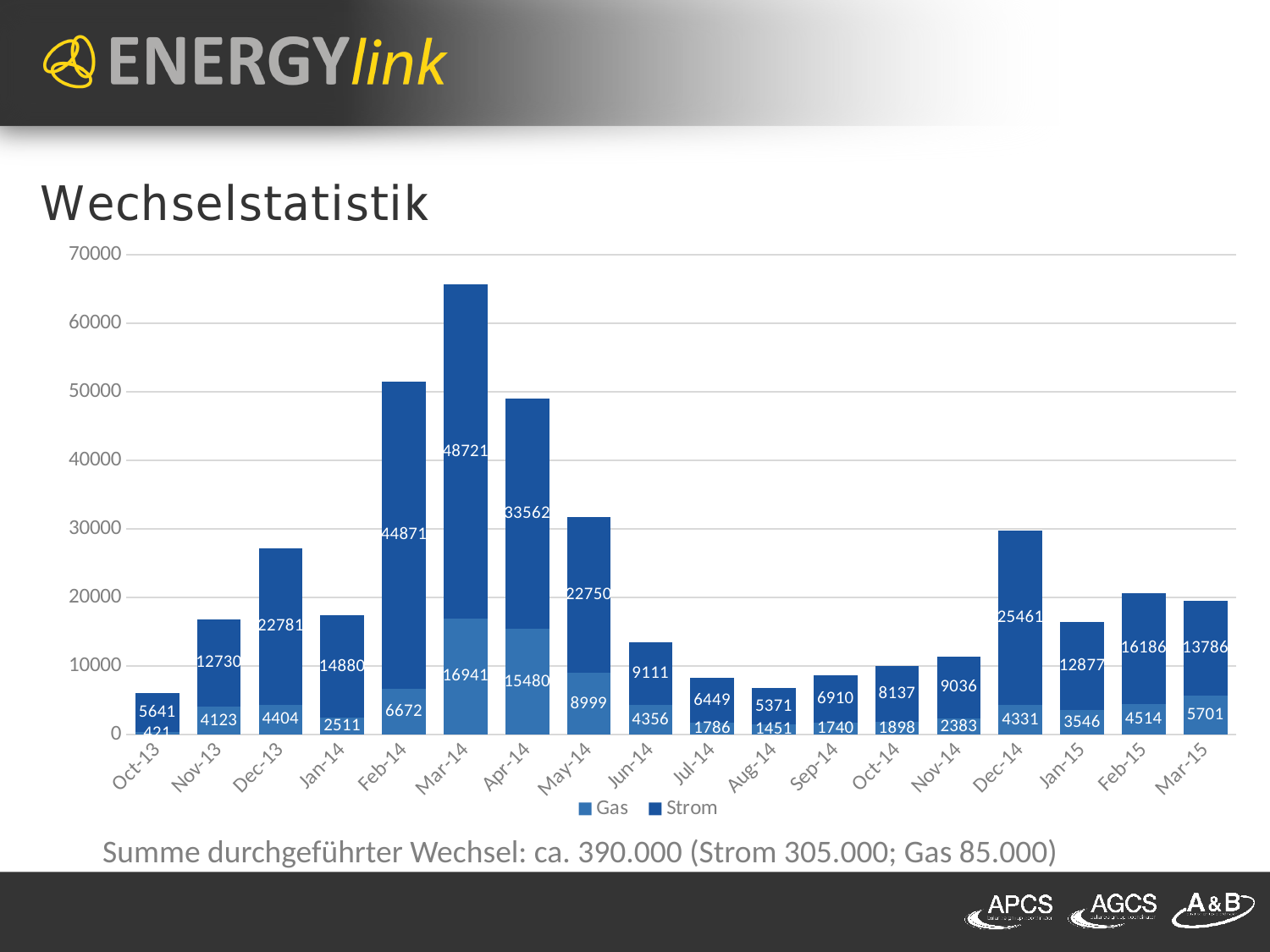

# Wechselstatistik

### Chart

| Category | Gas | Strom |
|---|---|---|
| 41548 | 421.0 | 5641.0 |
| 41579 | 4123.0 | 12730.0 |
| 41609 | 4404.0 | 22781.0 |
| 41640 | 2511.0 | 14880.0 |
| 41671 | 6672.0 | 44871.0 |
| 41699 | 16941.0 | 48721.0 |
| 41730 | 15480.0 | 33562.0 |
| 41760 | 8999.0 | 22750.0 |
| 41791 | 4356.0 | 9111.0 |
| 41821 | 1786.0 | 6449.0 |
| 41852 | 1451.0 | 5371.0 |
| 41883 | 1740.0 | 6910.0 |
| 41913 | 1898.0 | 8137.0 |
| 41944 | 2383.0 | 9036.0 |
| 41974 | 4331.0 | 25461.0 |
| 42005 | 3546.0 | 12877.0 |
| 42036 | 4514.0 | 16186.0 |
| 42064 | 5701.0 | 13786.0 |
Summe durchgeführter Wechsel: ca. 390.000 (Strom 305.000; Gas 85.000)